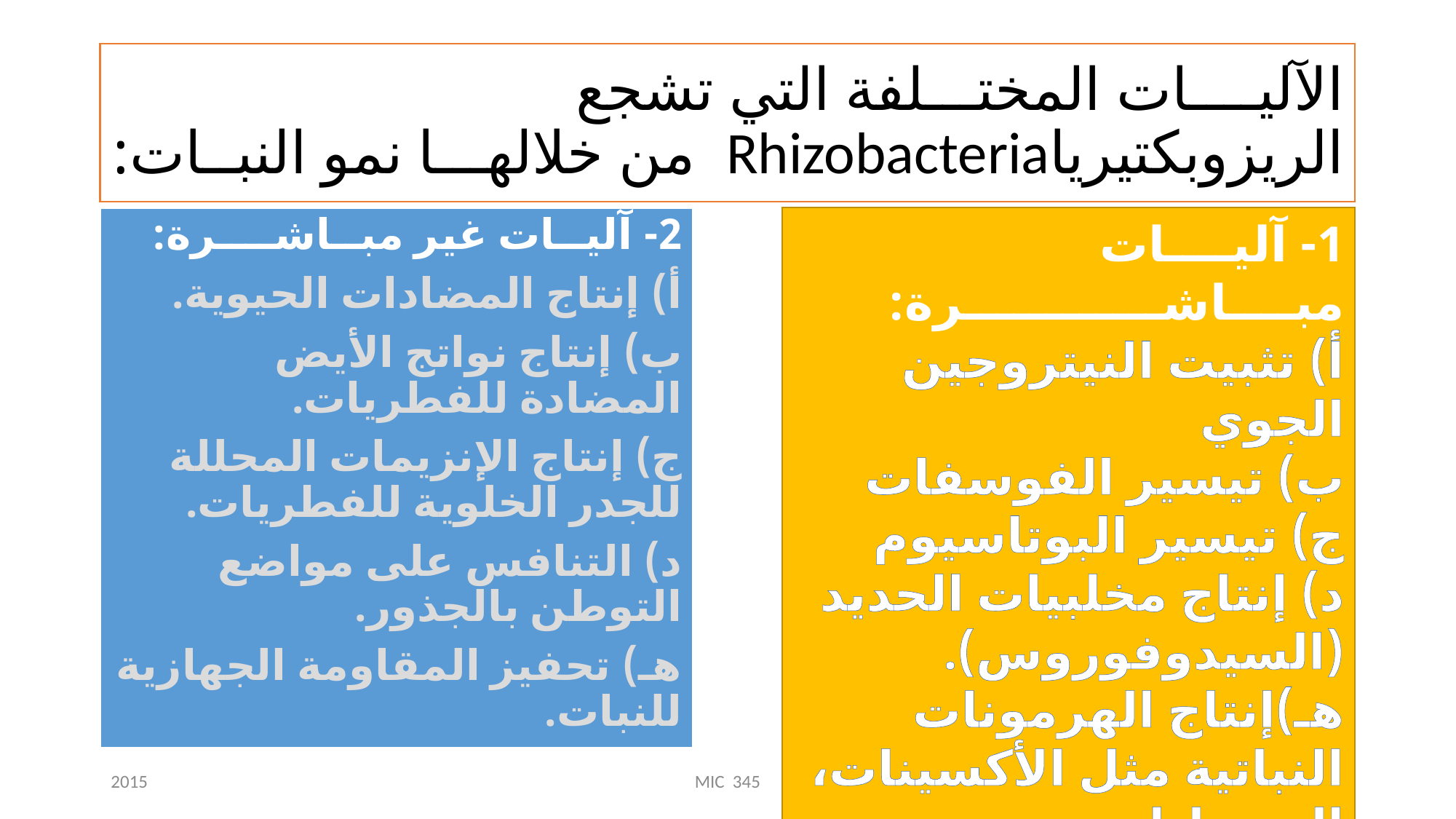

# الآليــــات المختـــلفة التي تشجع الريزوبكتيرياRhizobacteria  من خلالهـــا نمو النبــات:
2- آليــات غير مبــاشــــرة:
أ) إنتاج المضادات الحيوية.
ب) إنتاج نواتج الأيض المضادة للفطريات.
ج) إنتاج الإنزيمات المحللة للجدر الخلوية للفطريات.
د) التنافس على مواضع التوطن بالجذور.
هـ) تحفيز المقاومة الجهازية للنبات.
1- آليــــات مبــــاشــــــــــــرة:
أ) تثبيت النيتروجين الجوي
ب) تيسير الفوسفات
ج) تيسير البوتاسيوم
د) إنتاج مخلبيات الحديد (السيدوفوروس).
هـ)إنتاج الهرمونات النباتية مثل الأكسينات، الجبريلنات، السيتوتوكسينات.
2015
MIC  345
4